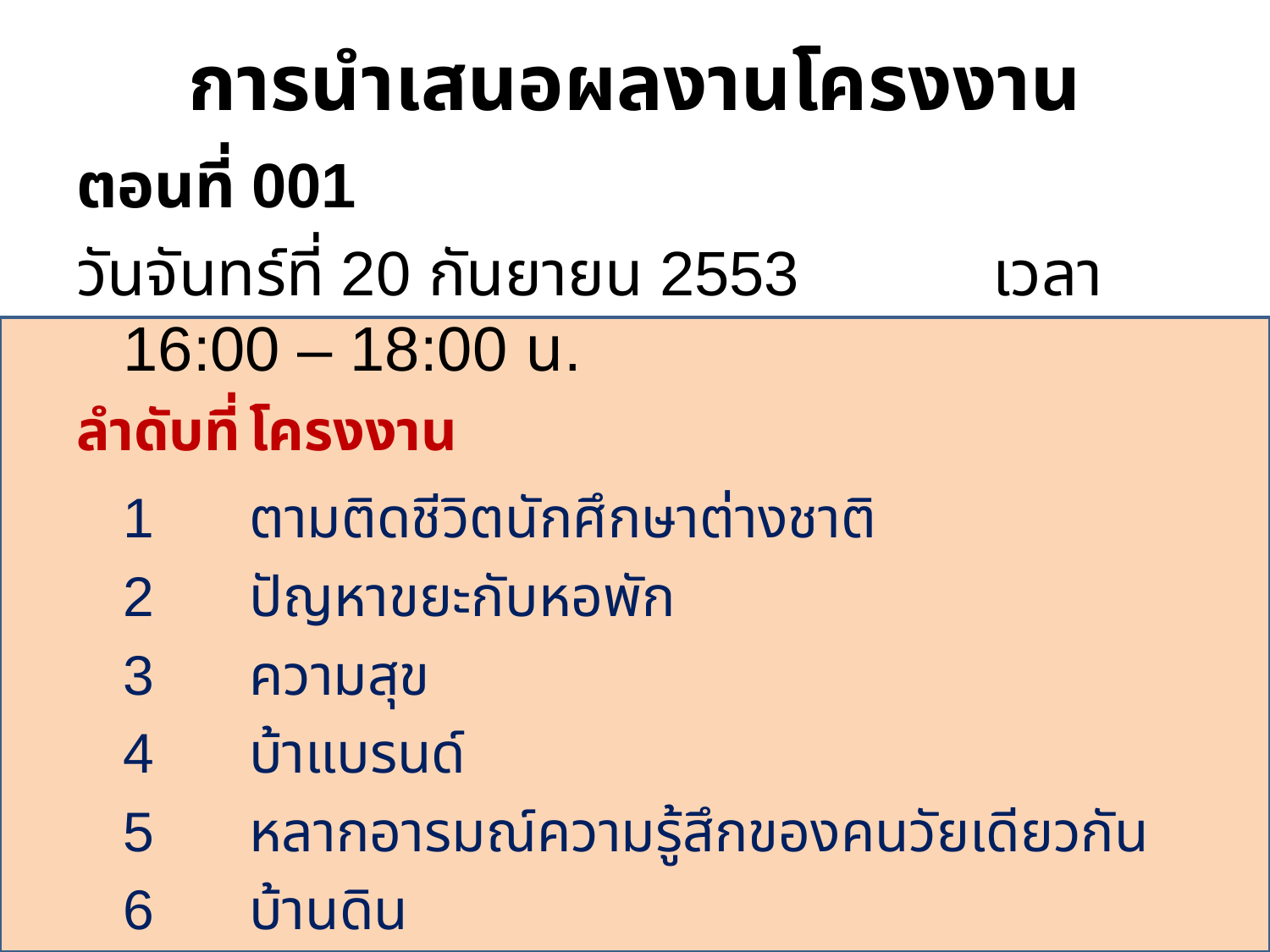

# การนำเสนอผลงานโครงงาน
ตอนที่ 001
วันจันทร์ที่ 20 กันยายน 2553           เวลา 16:00 – 18:00 น.
ลำดับที่		โครงงาน
	1	ตามติดชีวิตนักศึกษาต่างชาติ
	2	ปัญหาขยะกับหอพัก
	3	ความสุข
	4	บ้าแบรนด์
	5	หลากอารมณ์ความรู้สึกของคนวัยเดียวกัน
	6	บ้านดิน